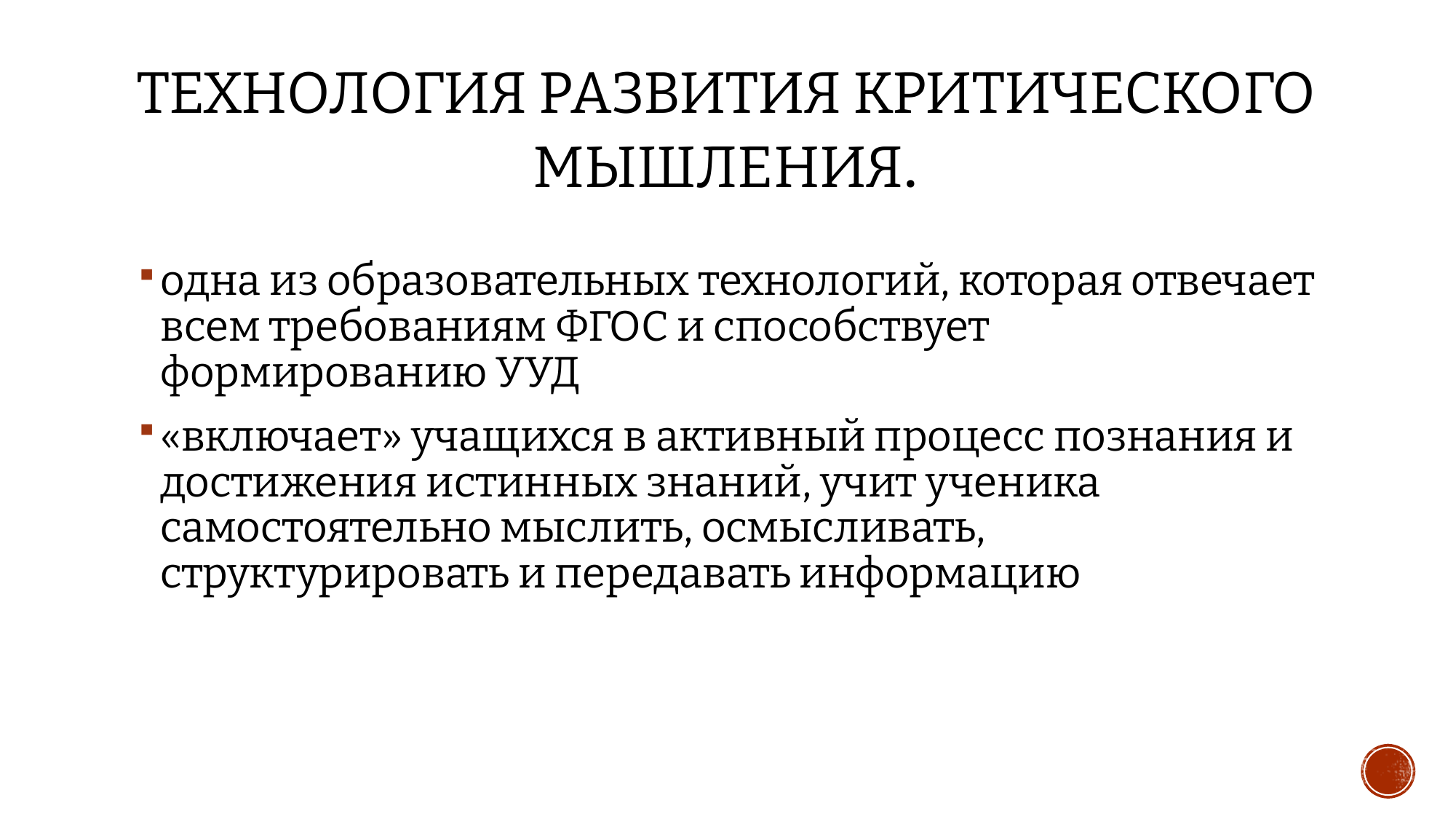

# технология развития критического мышления.
одна из образовательных технологий, которая отвечает всем требованиям ФГОС и способствует формированию УУД
«включает» учащихся в активный процесс познания и достижения истинных знаний, учит ученика самостоятельно мыслить, осмысливать, структурировать и передавать информацию